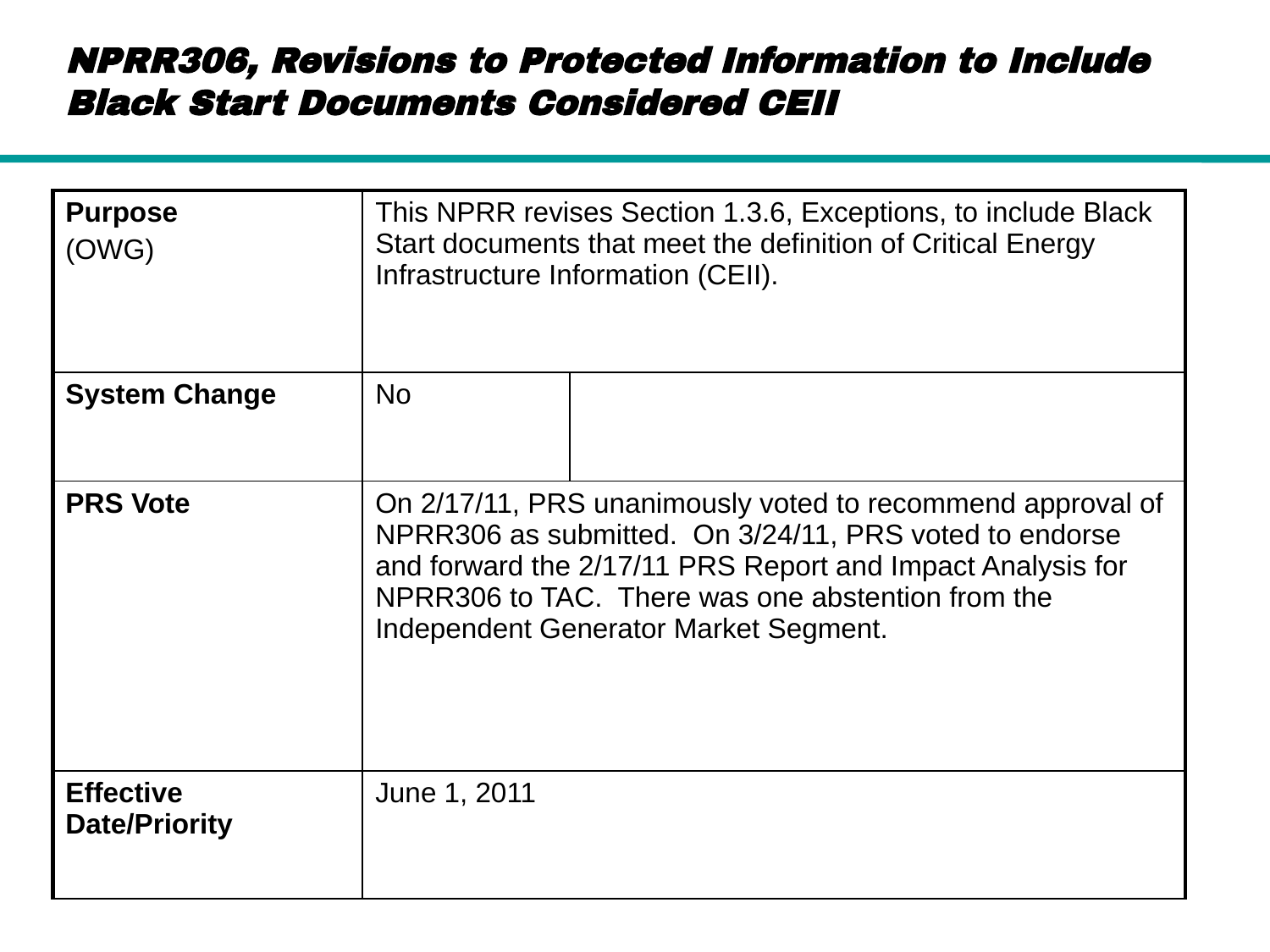

NPRR306, Revisions to Protected Information to Include Black Start Documents Considered CEII
| Purpose (OWG) | This NPRR revises Section 1.3.6, Exceptions, to include Black Start documents that meet the definition of Critical Energy Infrastructure Information (CEII). |  |
| --- | --- | --- |
| System Change | No |  |
| PRS Vote | On 2/17/11, PRS unanimously voted to recommend approval of NPRR306 as submitted. On 3/24/11, PRS voted to endorse and forward the 2/17/11 PRS Report and Impact Analysis for NPRR306 to TAC. There was one abstention from the Independent Generator Market Segment. |  |
| Effective Date/Priority | June 1, 2011 |  |